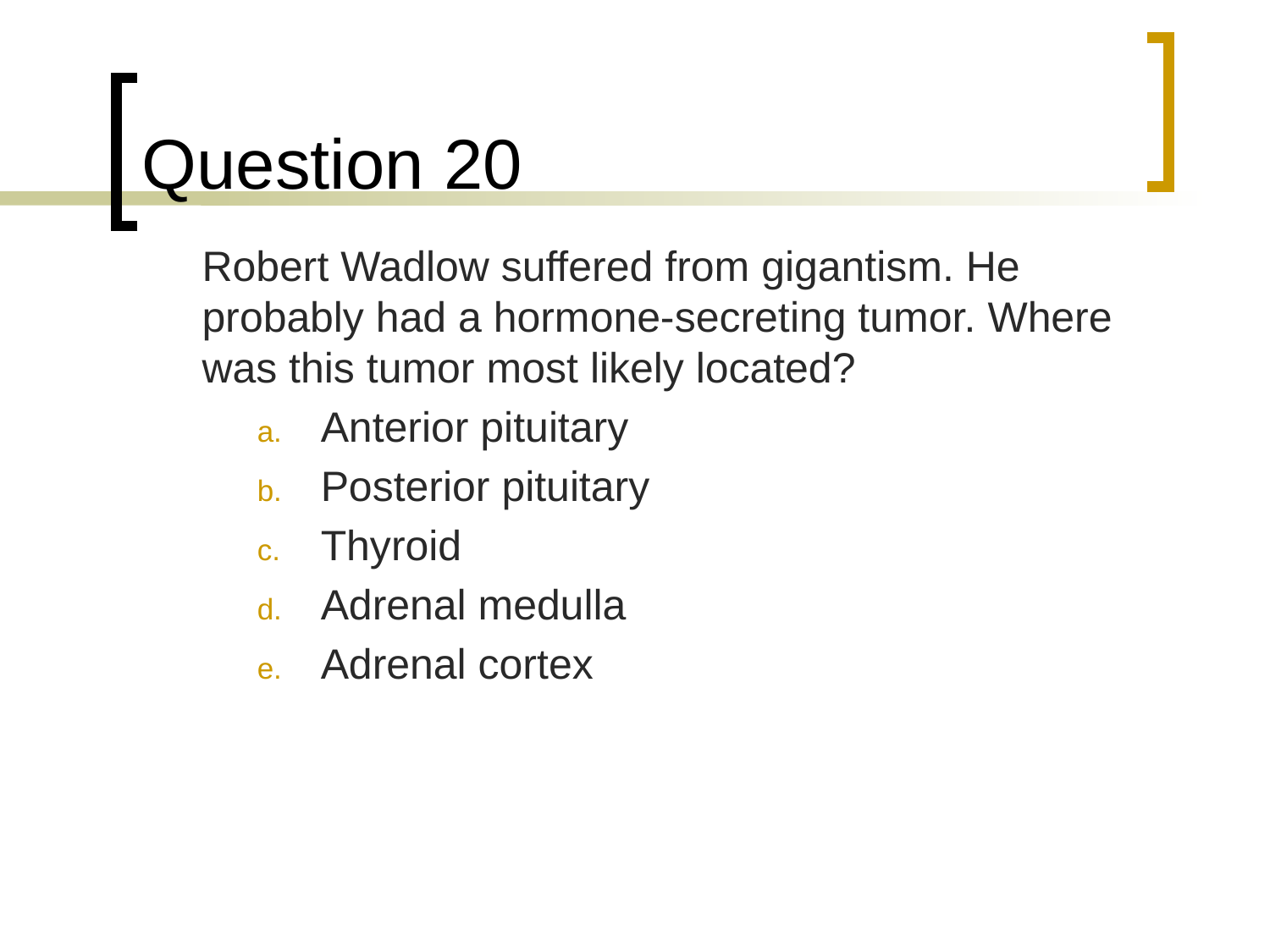

# Question 20
	Robert Wadlow suffered from gigantism. He probably had a hormone-secreting tumor. Where was this tumor most likely located?
Anterior pituitary
Posterior pituitary
Thyroid
Adrenal medulla
Adrenal cortex